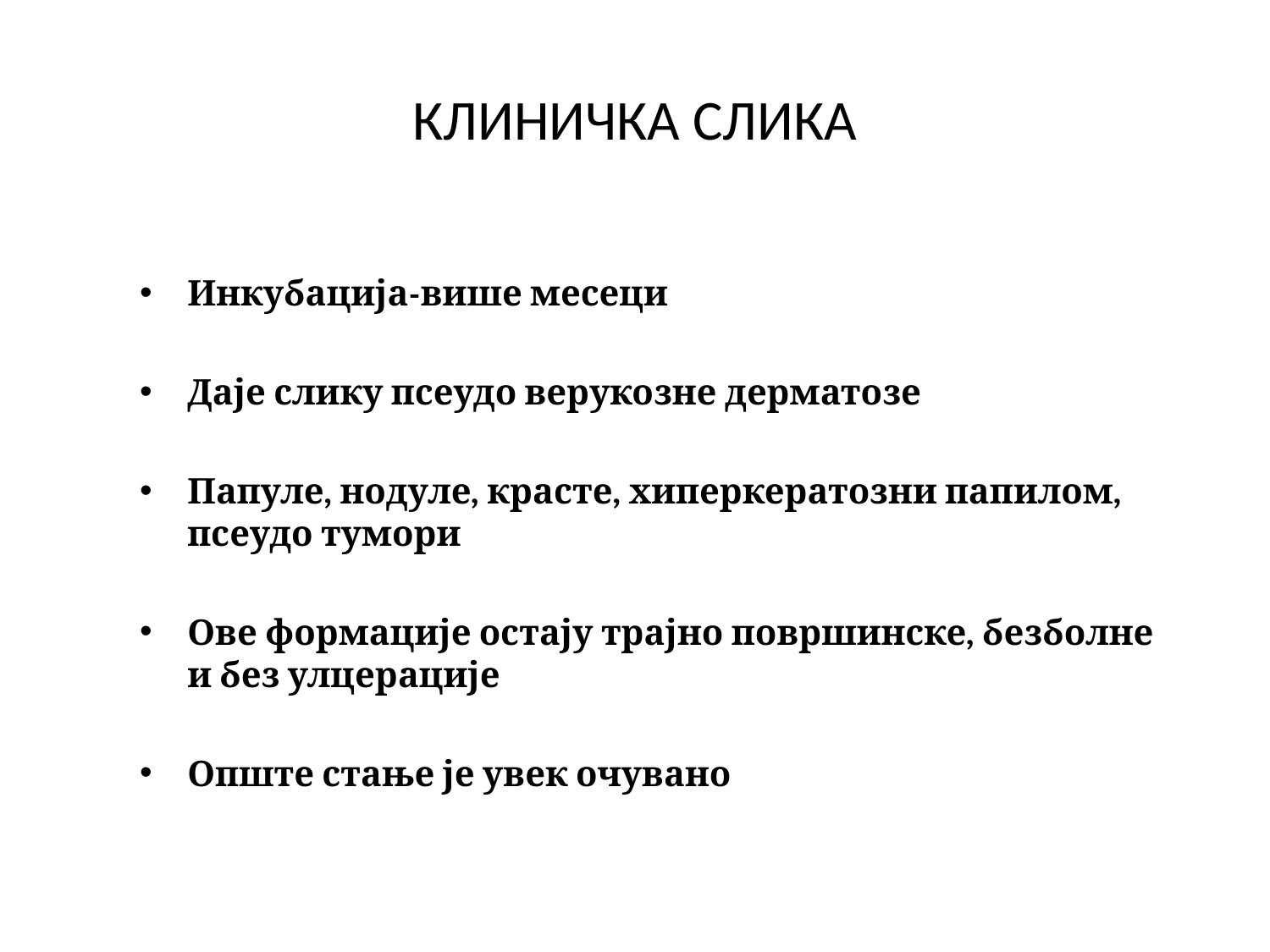

# КЛИНИЧКА СЛИКА
Инкубација-више месеци

Даје слику псеудо верукозне дерматозе

Папуле, нодуле, красте, хиперкератозни папилом, псеудо тумори

Ове формације остају трајно површинске, безболне и без улцерације

Опште стање је увек очувано